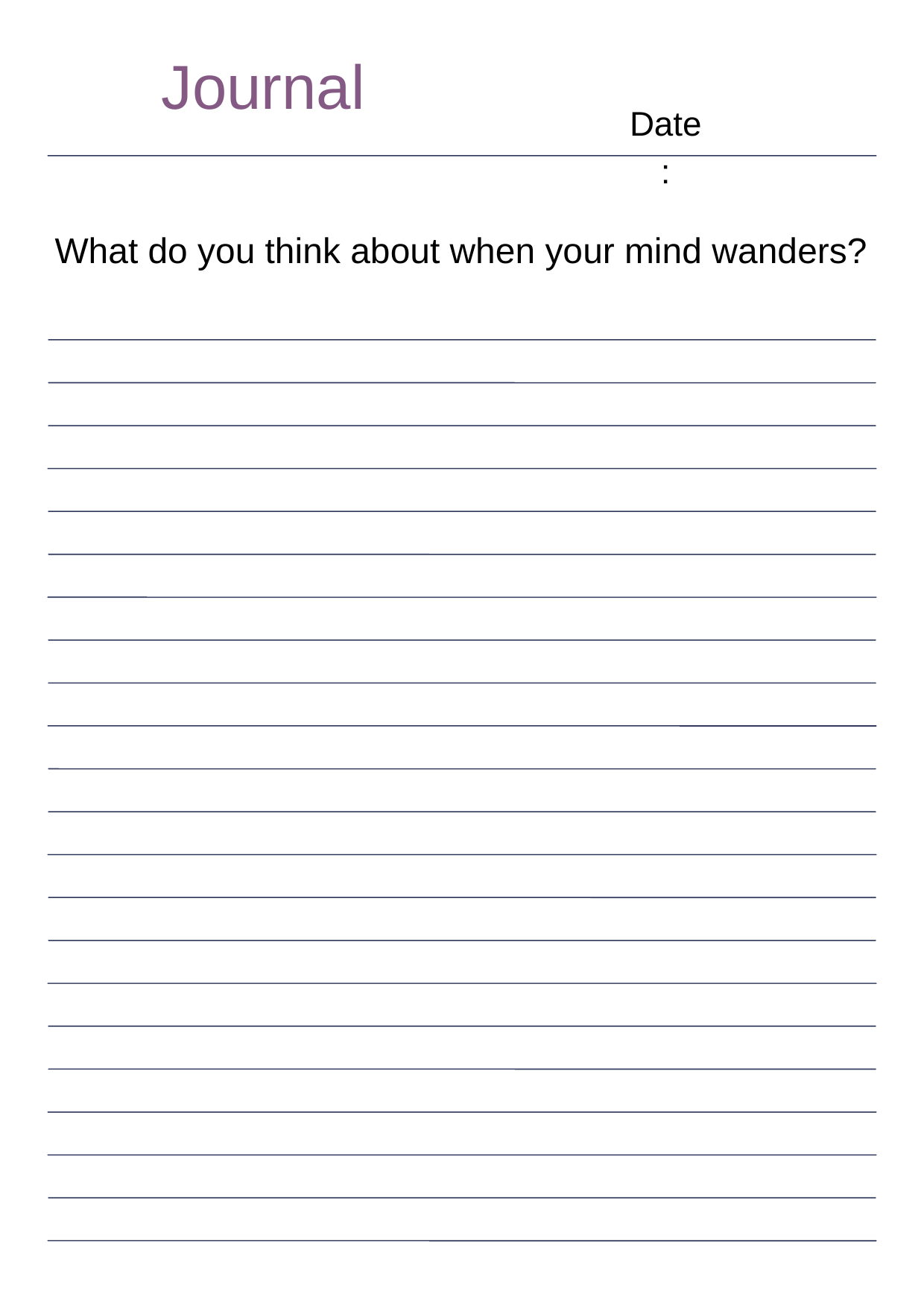

Journal
Date:

What do you think about when your mind wanders?